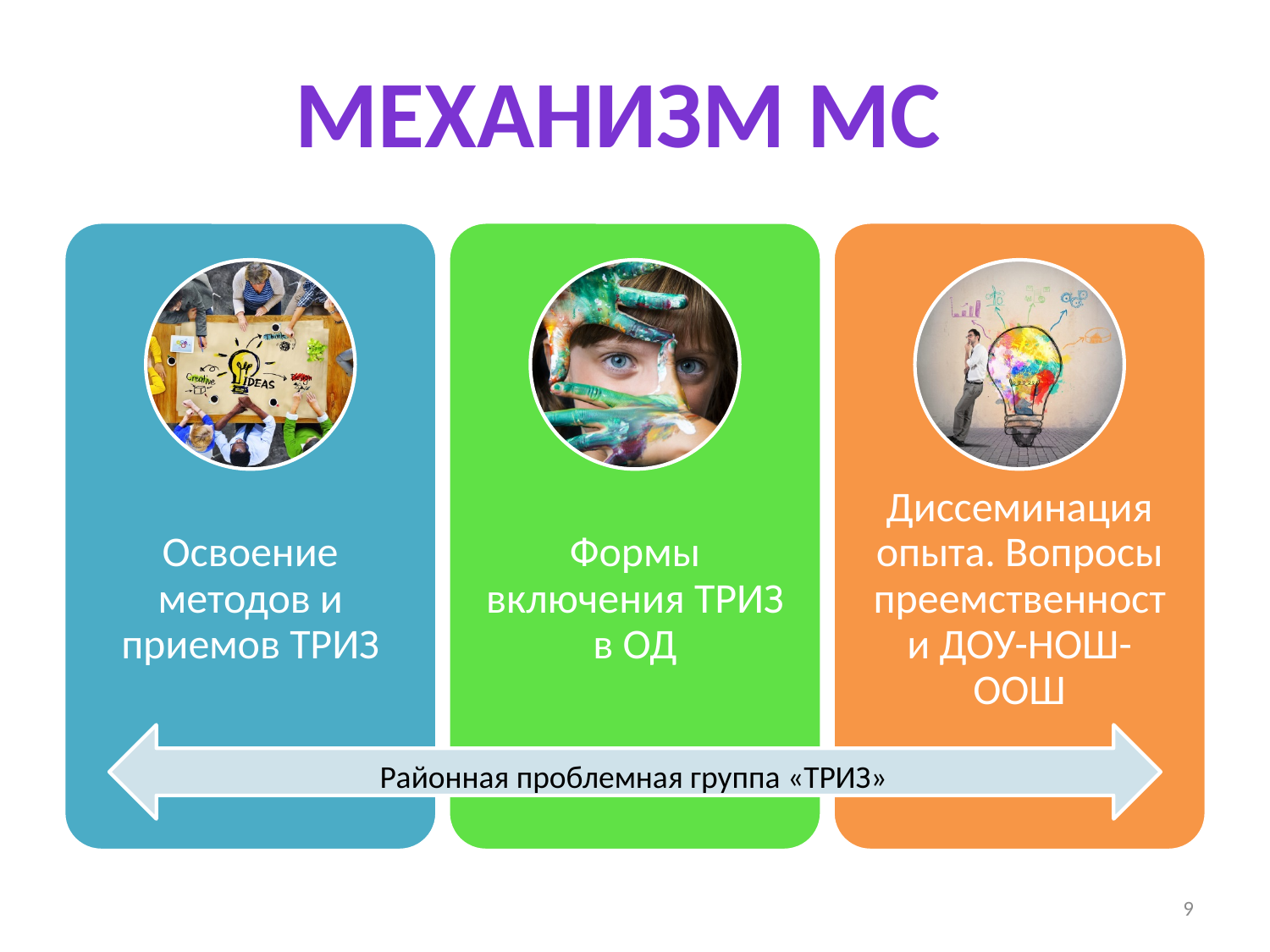

Механизм МС
Освоение методов и приемов ТРИЗ
Формы включения ТРИЗ в ОД
Диссеминация опыта. Вопросы преемственности ДОУ-НОШ-ООШ
Районная проблемная группа «ТРИЗ»
9